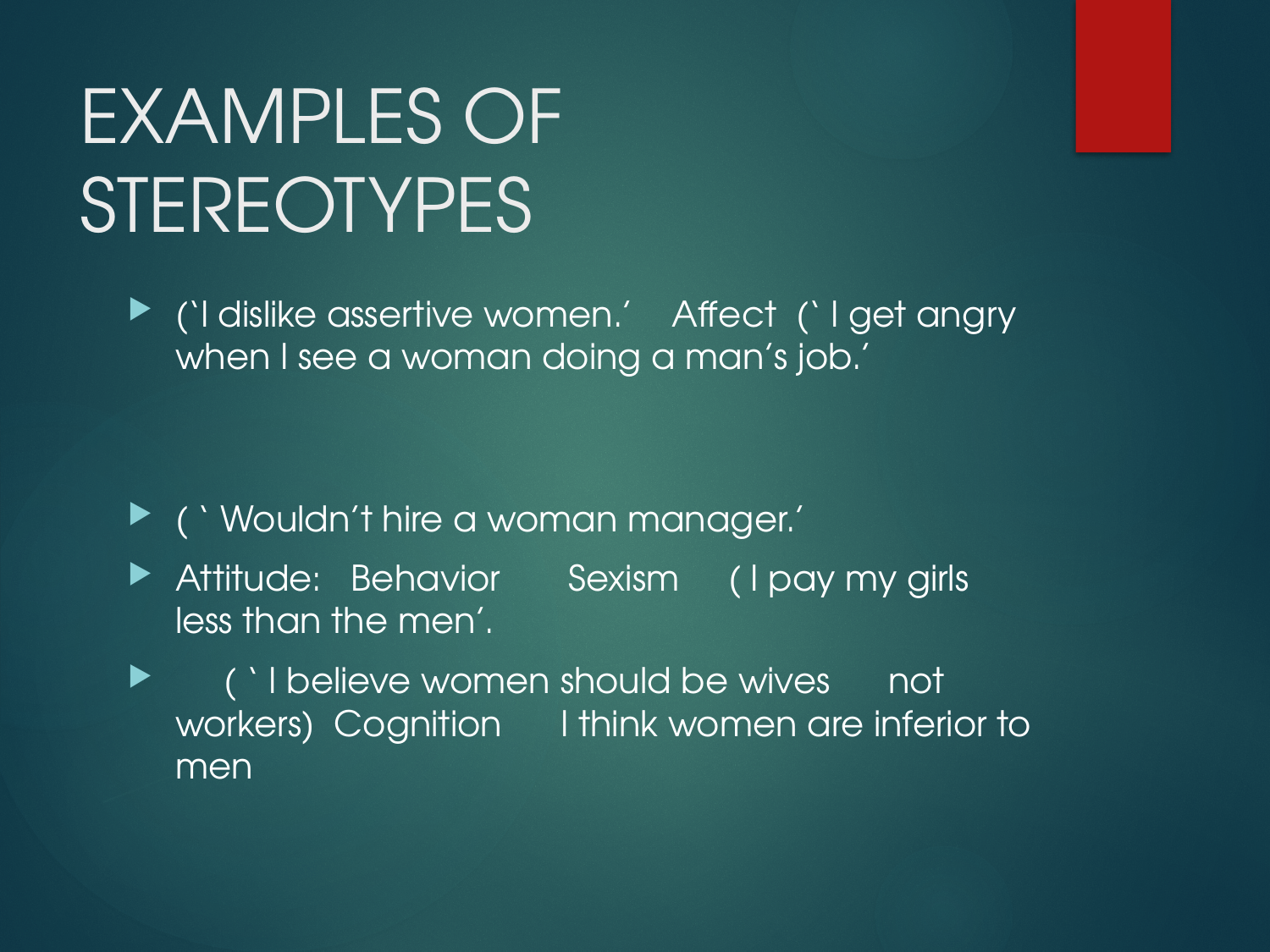

# EXAMPLES OF STEREOTYPES
(‘I dislike assertive women.’    Affect  (‘ I get angry when I see a woman doing a man’s job.’

( ‘ Wouldn’t hire a woman manager.’
Attitude:   Behavior       Sexism     ( I pay my girls less than the men’.
     ( ‘ I believe women should be wives      not workers)  Cognition      I think women are inferior to men